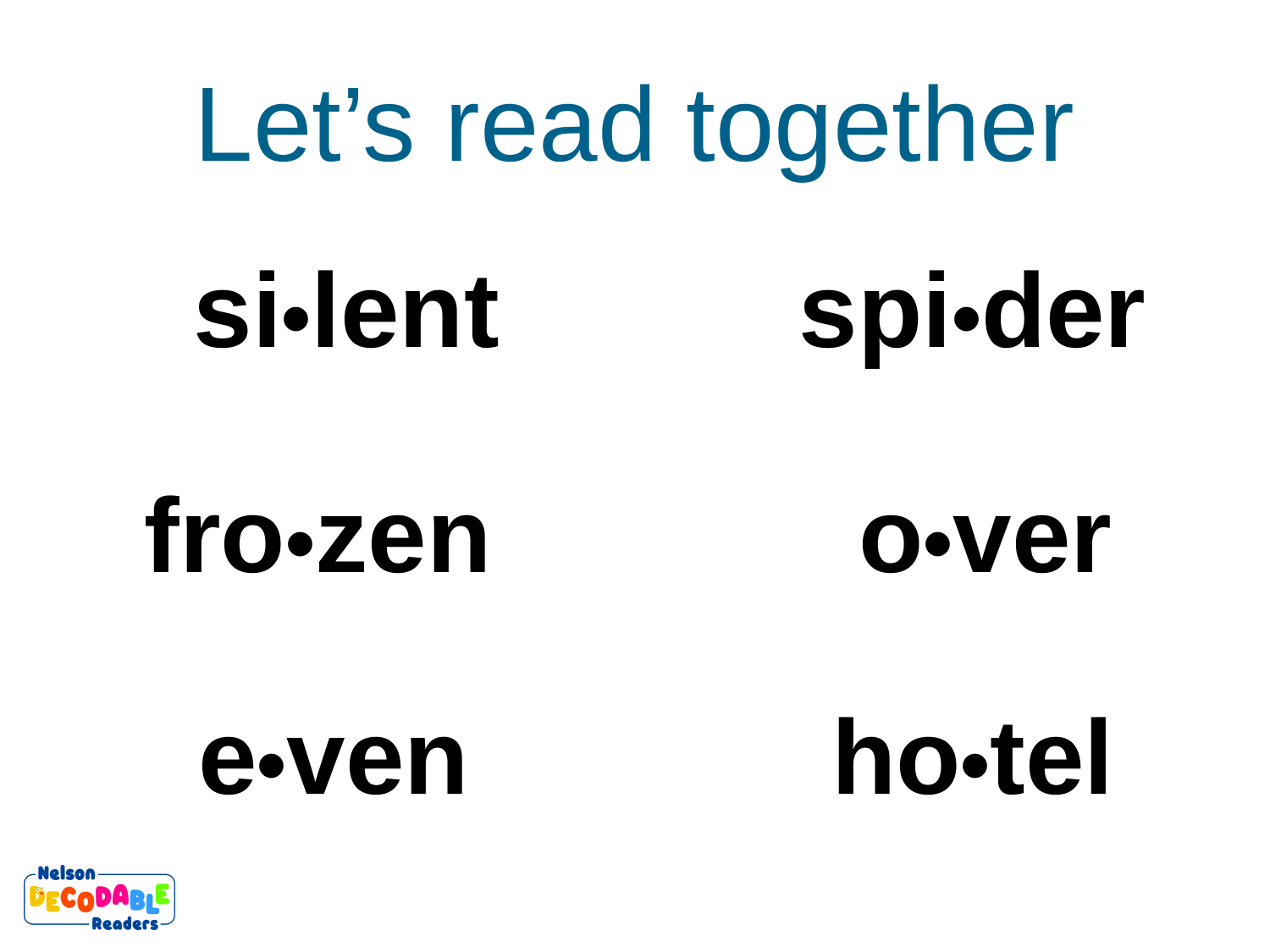

Let’s read together
si•lent
spi•der
fro•zen

o•ver

ho•tel
e•ven